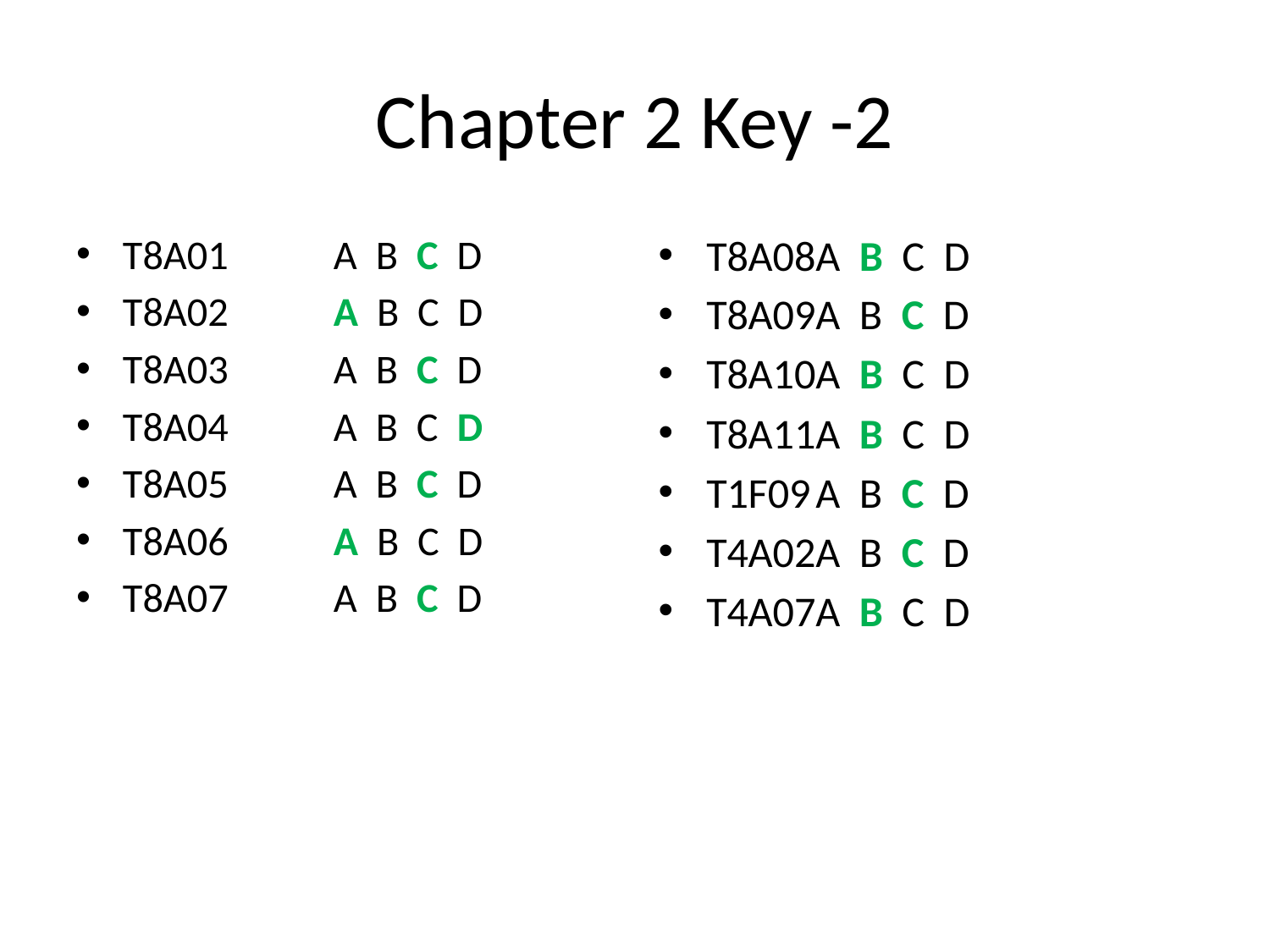

# Chapter 2 Key -2
T8A01		A  B  C  D
T8A02		A  B  C  D
T8A03		A  B  C  D
T8A04		A  B  C  D
T8A05		A  B  C  D
T8A06		A  B  C  D
T8A07		A  B  C  D

T8A08		A  B  C  D
T8A09		A  B  C  D
T8A10		A  B  C  D
T8A11		A  B  C  D
T1F09		A  B  C  D
T4A02		A  B  C  D
T4A07		A  B  C  D